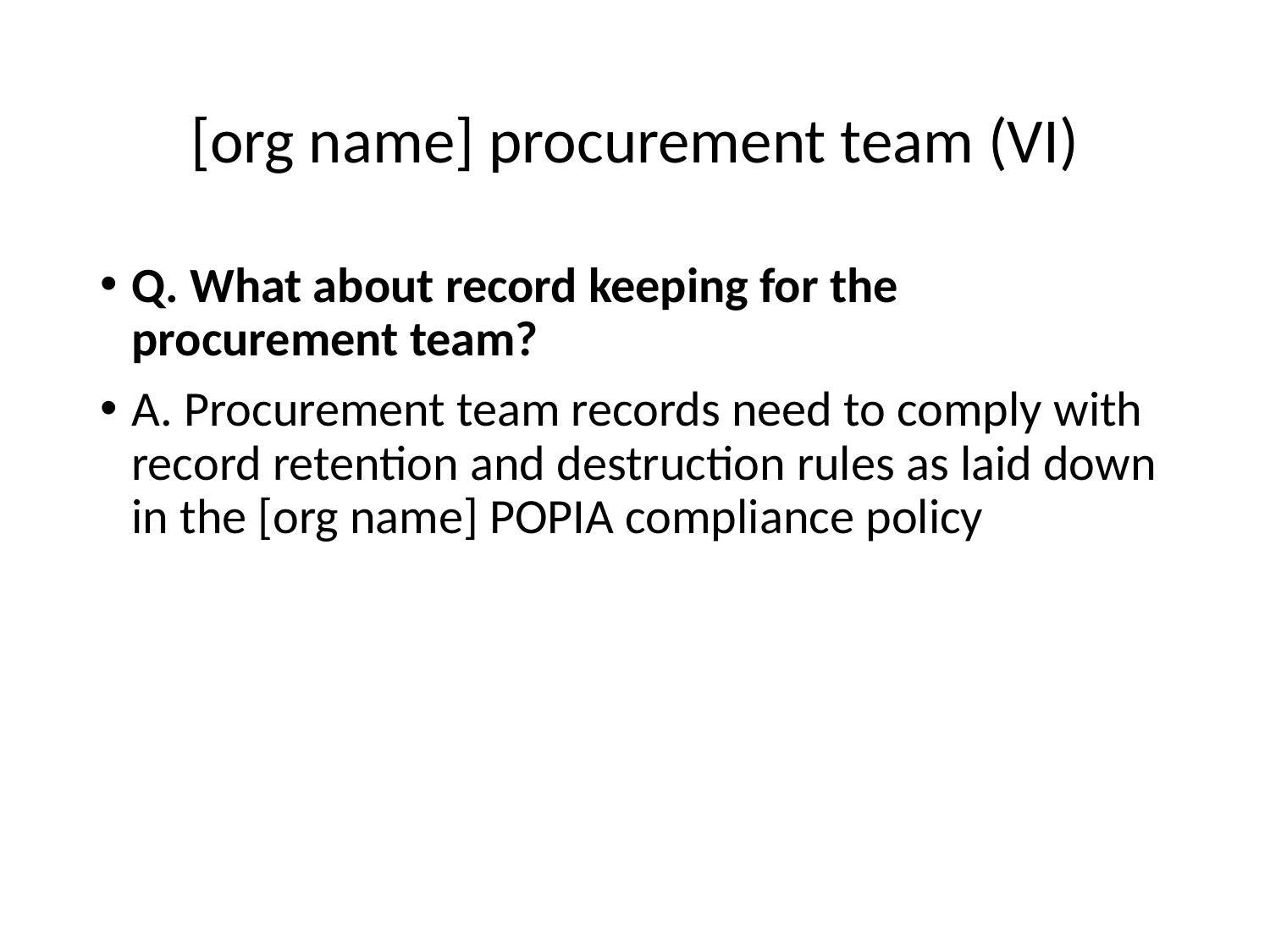

# [org name] procurement team (VI)
Q. What about record keeping for the procurement team?
A. Procurement team records need to comply with record retention and destruction rules as laid down in the [org name] POPIA compliance policy